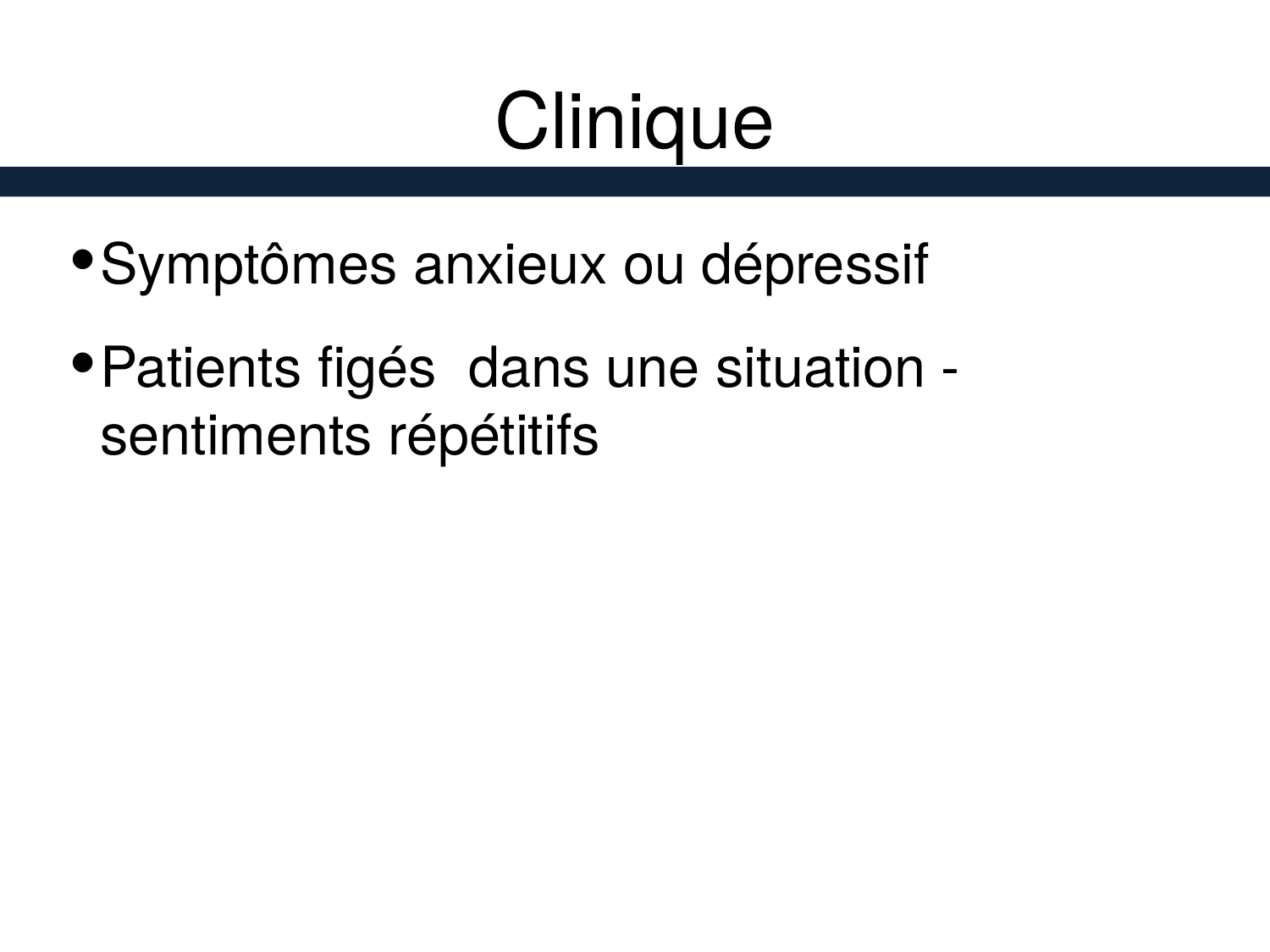

# Clinique

Symptômes anxieux ou dépressif
Patients figés  dans une situation - sentiments répétitifs